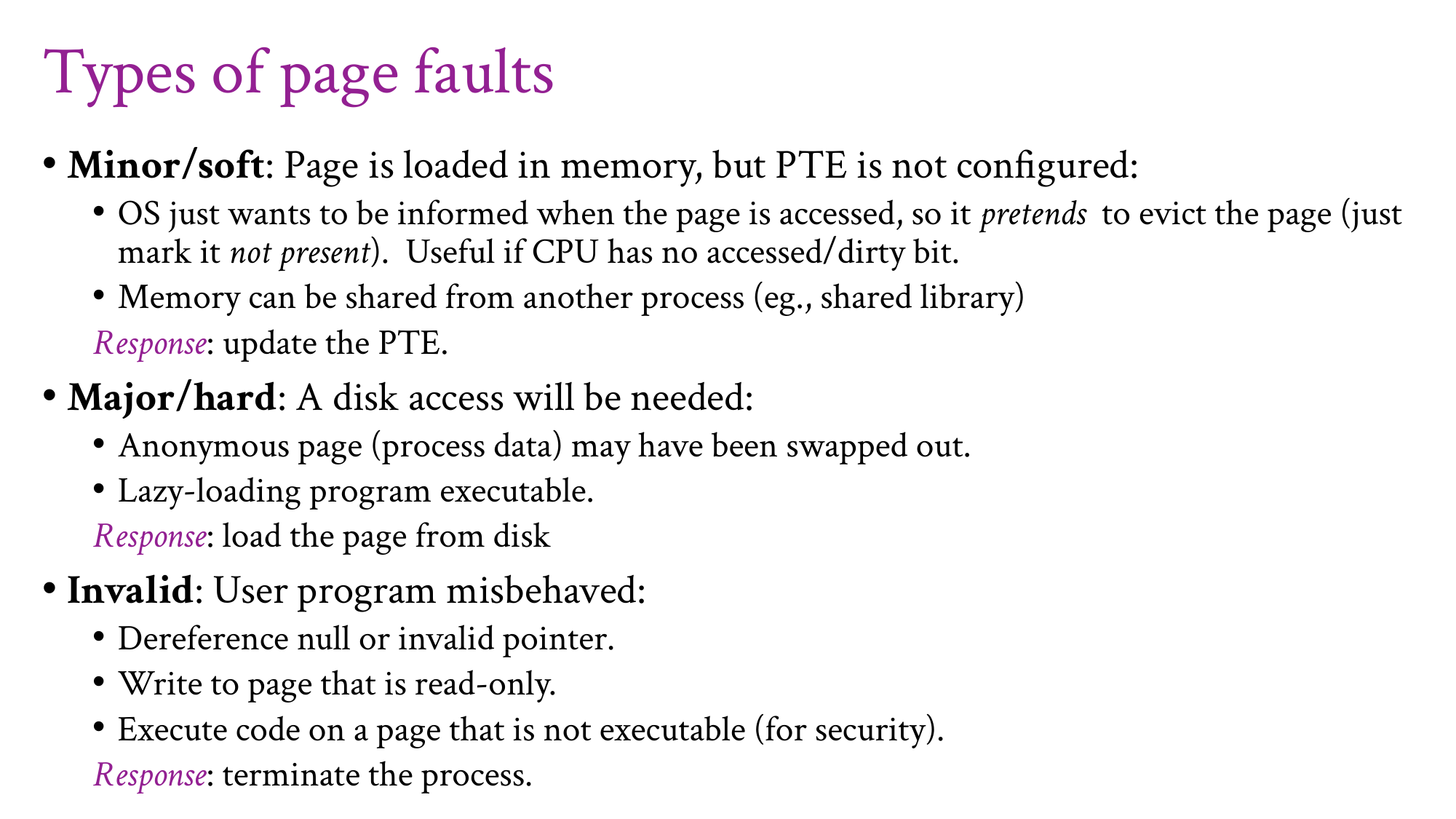

# Types of page faults
Minor/soft: Page is loaded in memory, but PTE is not configured:
OS just wants to be informed when the page is accessed, so it pretends  to evict the page (just mark it not present).  Useful if CPU has no accessed/dirty bit.
Memory can be shared from another process (eg., shared library)
Response: update the PTE.
Major/hard: A disk access will be needed:
Anonymous page (process data) may have been swapped out.
Lazy-loading program executable.
Response: load the page from disk
Invalid: User program misbehaved:
Dereference null or invalid pointer.
Write to page that is read-only.
Execute code on a page that is not executable (for security).
Response: terminate the process.